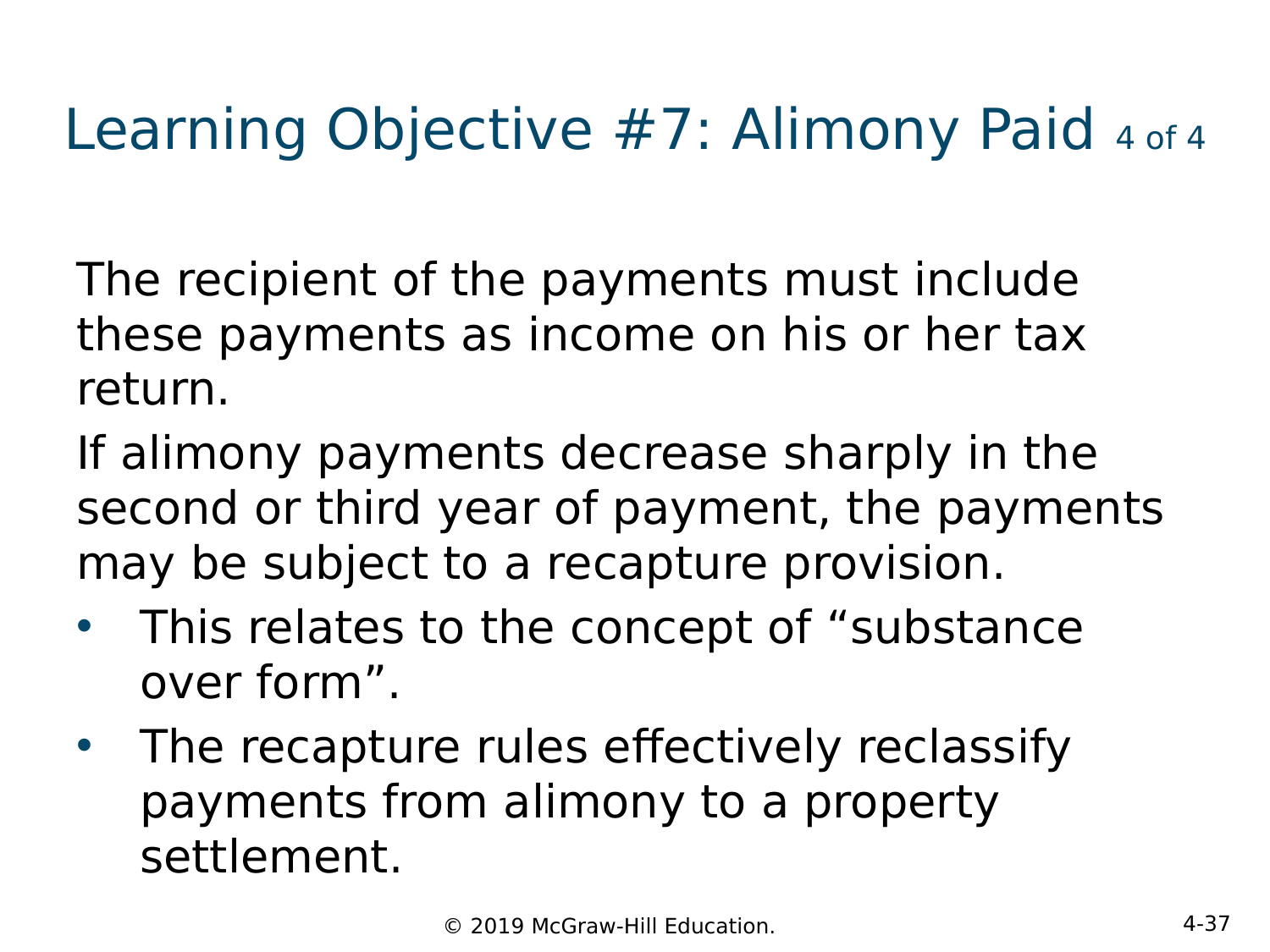

# Learning Objective #7: Alimony Paid 4 of 4
The recipient of the payments must include these payments as income on his or her tax return.
If alimony payments decrease sharply in the second or third year of payment, the payments may be subject to a recapture provision.
This relates to the concept of “substance over form”.
The recapture rules effectively reclassify payments from alimony to a property settlement.